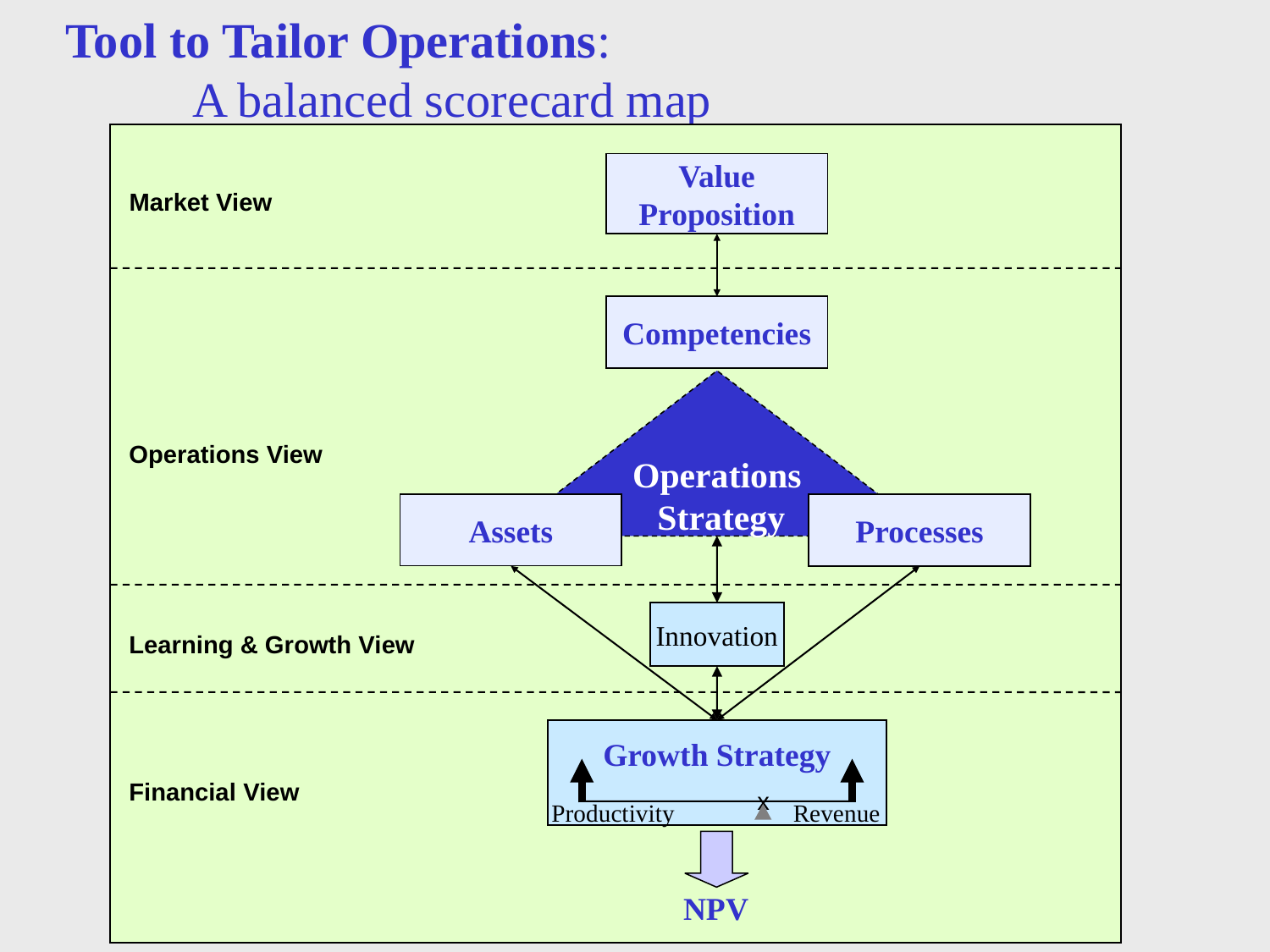

# Tool to Tailor Operations: A balanced scorecard map

Value
Proposition
Market View

Competencies
Operations
 Strategy
Operations View
Assets
Processes

Innovation
Learning & Growth View

Growth Strategy

Financial View
x
Productivity
Revenue

NPV